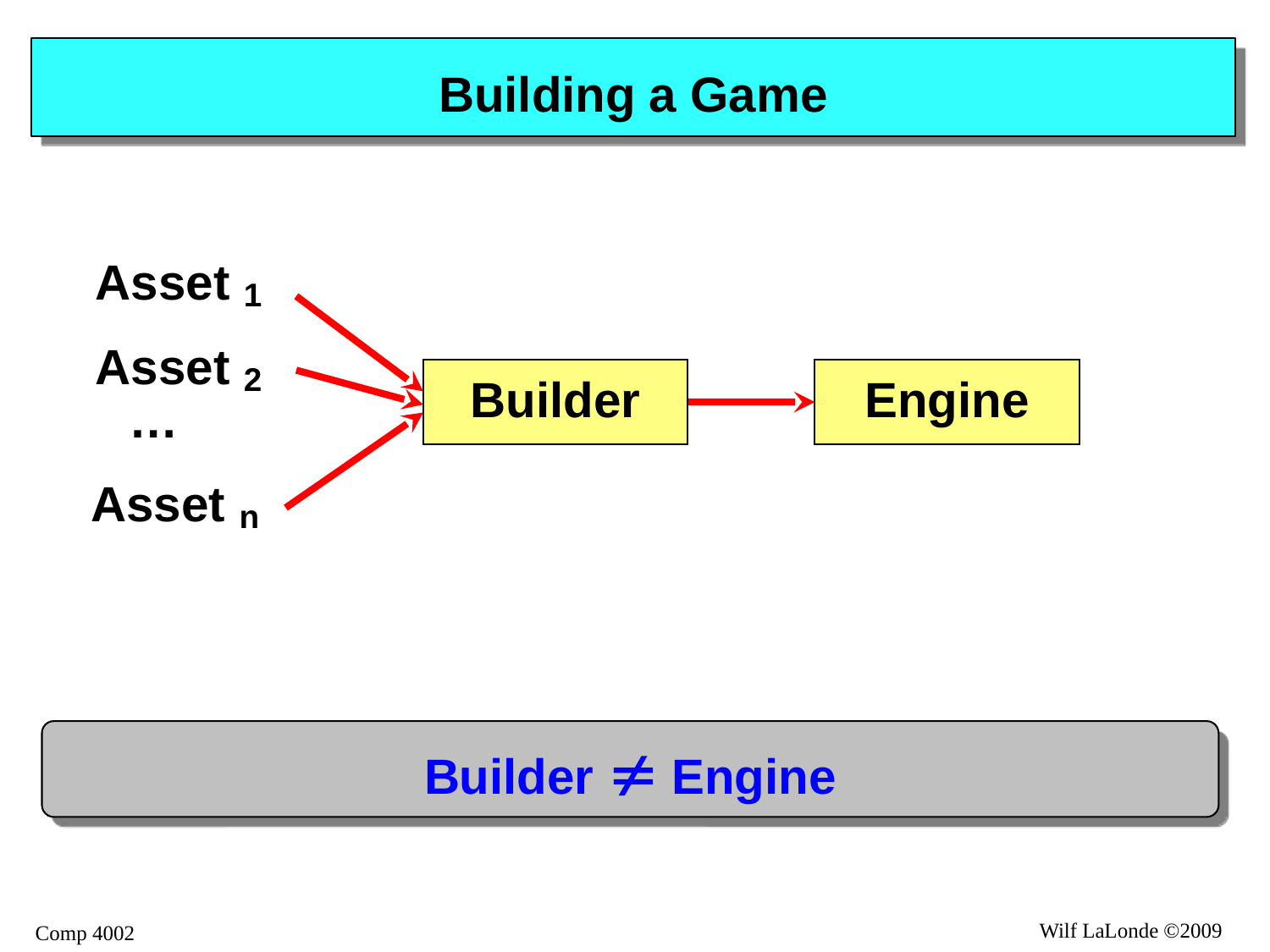

# Building a Game
Asset 1

Asset 2
Builder
Engine

…

Asset n
Builder ≠ Engine